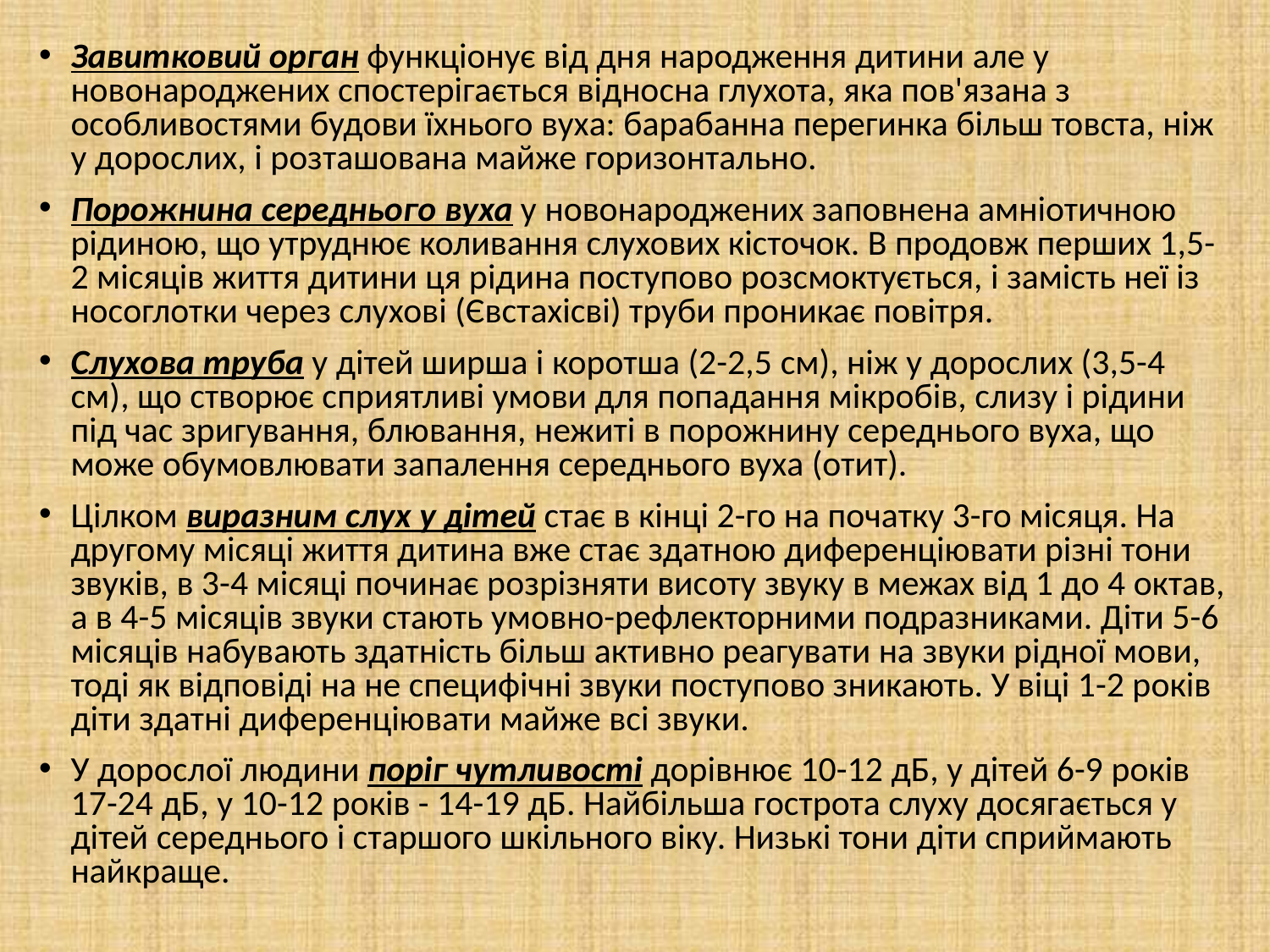

Завитковий орган функціонує від дня народження дитини але у новонароджених спостерігається відносна глухота, яка пов'язана з особливостями будови їхнього вуха: барабанна перегинка більш товста, ніж у дорослих, і розташована майже горизонтально.
Порожнина середнього вуха у новонароджених заповнена амніотичною рідиною, що утруднює коливання слухових кісточок. В продовж перших 1,5-2 місяців життя дитини ця рідина поступово розсмоктується, і замість неї із носоглотки через слухові (Євстахісві) труби проникає повітря.
Слухова труба у дітей ширша і коротша (2-2,5 см), ніж у дорослих (3,5-4 см), що створює сприятливі умови для попадання мікробів, слизу і рідини під час зригування, блювання, нежиті в порожнину середнього вуха, що може обумовлювати запалення середнього вуха (отит).
Цілком виразним слух у дітей стає в кінці 2-го на початку 3-го місяця. На другому місяці життя дитина вже стає здатною диференціювати різні тони звуків, в 3-4 місяці починає розрізняти висоту звуку в межах від 1 до 4 октав, а в 4-5 місяців звуки стають умовно-рефлекторними подразниками. Діти 5-6 місяців набувають здатність більш активно реагувати на звуки рідної мови, тоді як відповіді на не специфічні звуки поступово зникають. У віці 1-2 років діти здатні диференціювати майже всі звуки.
У дорослої людини поріг чутливості дорівнює 10-12 дБ, у дітей 6-9 років 17-24 дБ, у 10-12 років - 14-19 дБ. Найбільша гострота слуху досягається у дітей середнього і старшого шкільного віку. Низькі тони діти сприймають найкраще.